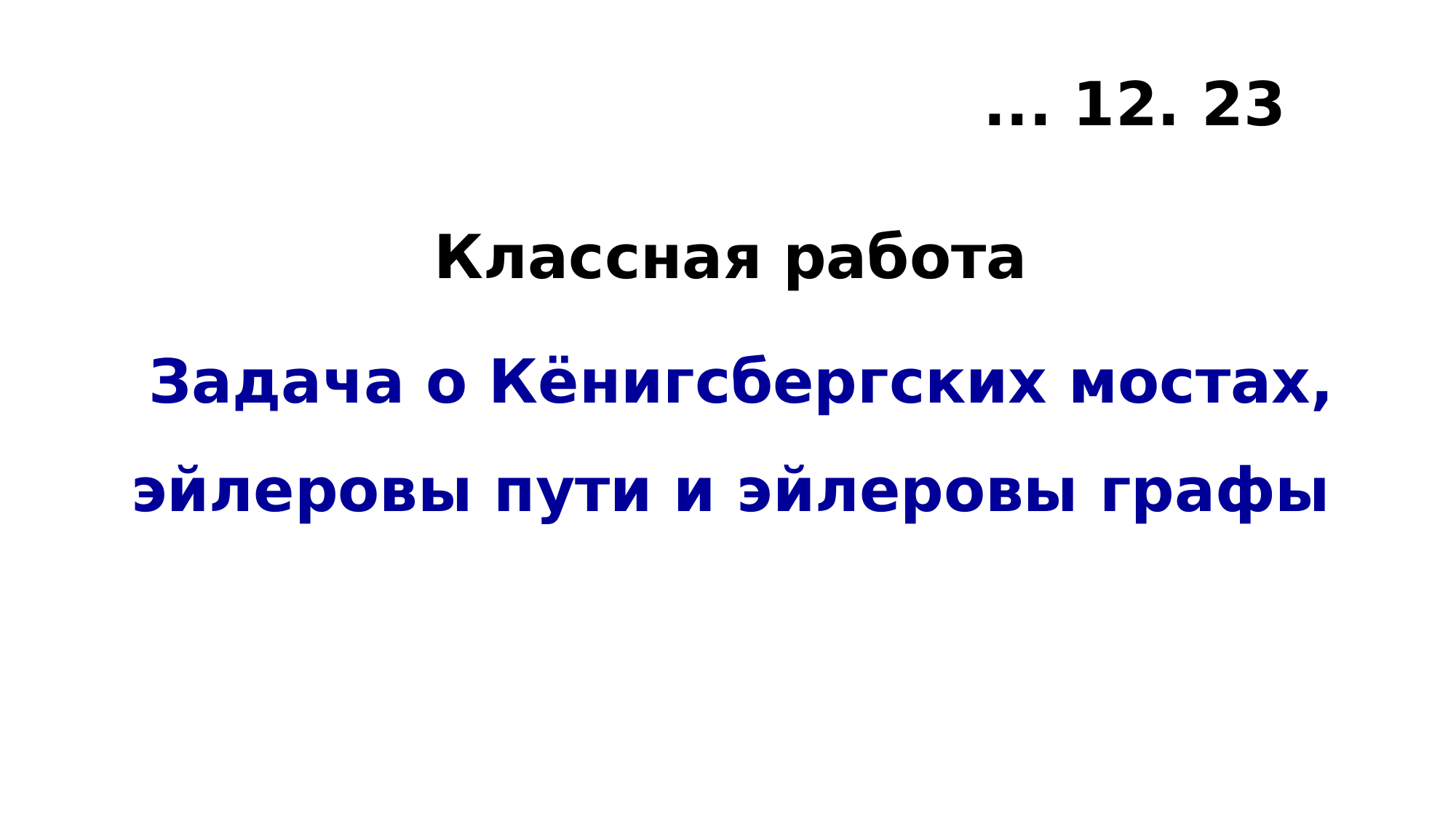

... 12. 23

Классная работа
 Задача о Кёнигсбергских мостах, эйлеровы пути и эйлеровы графы